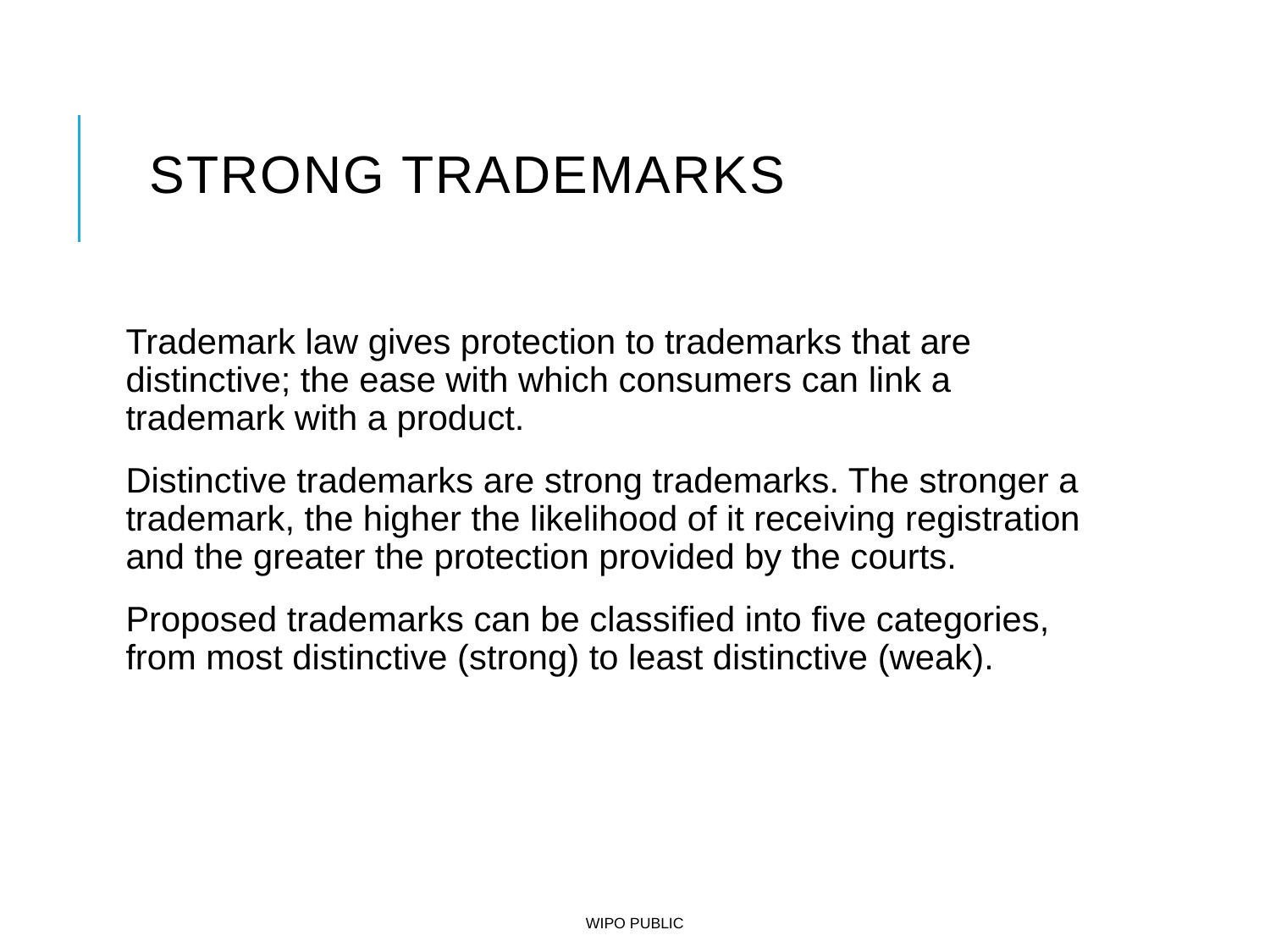

# Strong trademarks
Trademark law gives protection to trademarks that are distinctive; the ease with which consumers can link a trademark with a product.
Distinctive trademarks are strong trademarks. The stronger a trademark, the higher the likelihood of it receiving registration and the greater the protection provided by the courts.
Proposed trademarks can be classified into five categories, from most distinctive (strong) to least distinctive (weak).